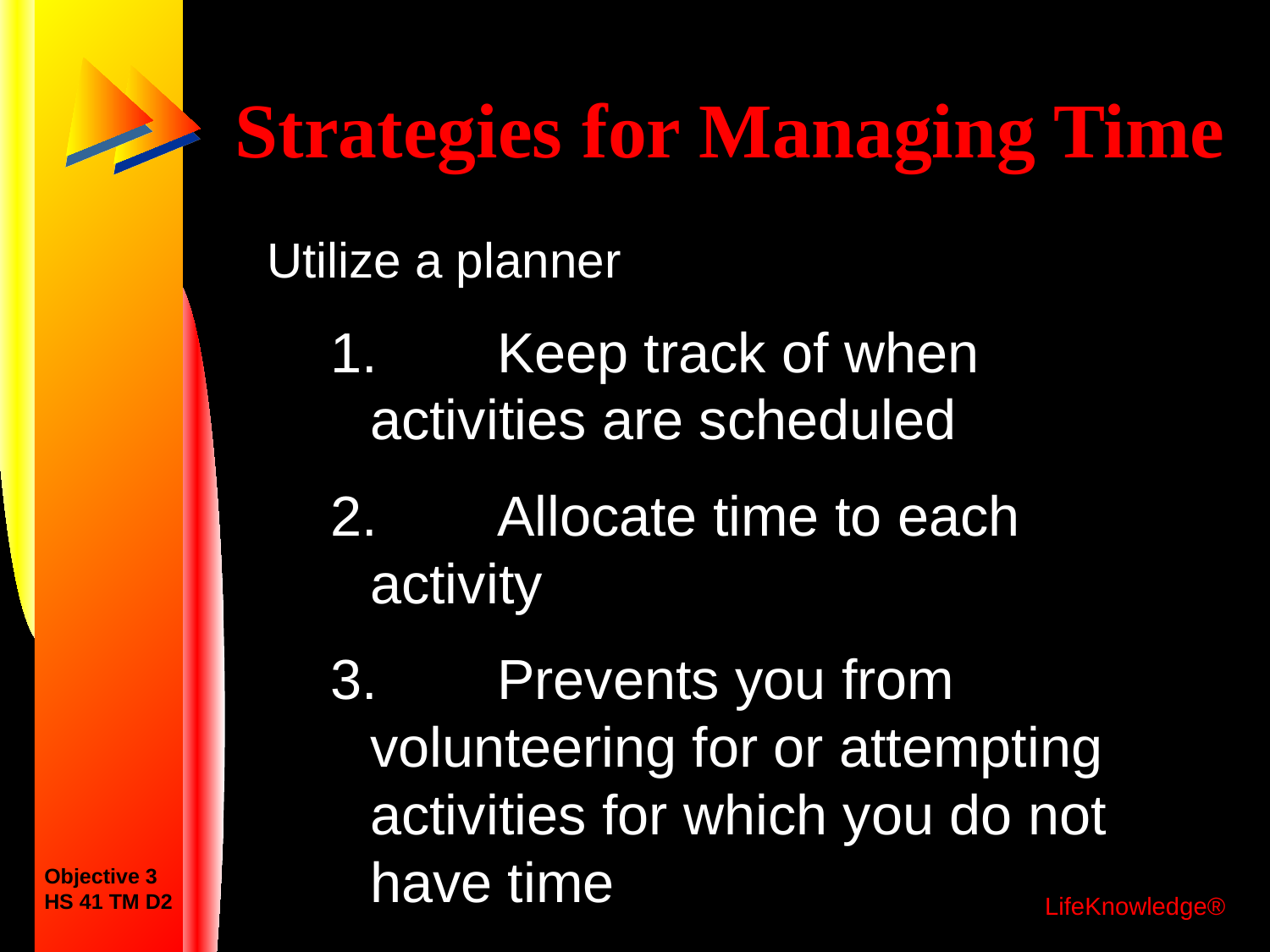

# Strategies for Managing Time
Utilize a planner
1.	Keep track of when activities are scheduled
2.	Allocate time to each activity
3.	Prevents you from volunteering for or attempting activities for which you do not have time
Objective 3
HS 41 TM D2
LifeKnowledge®